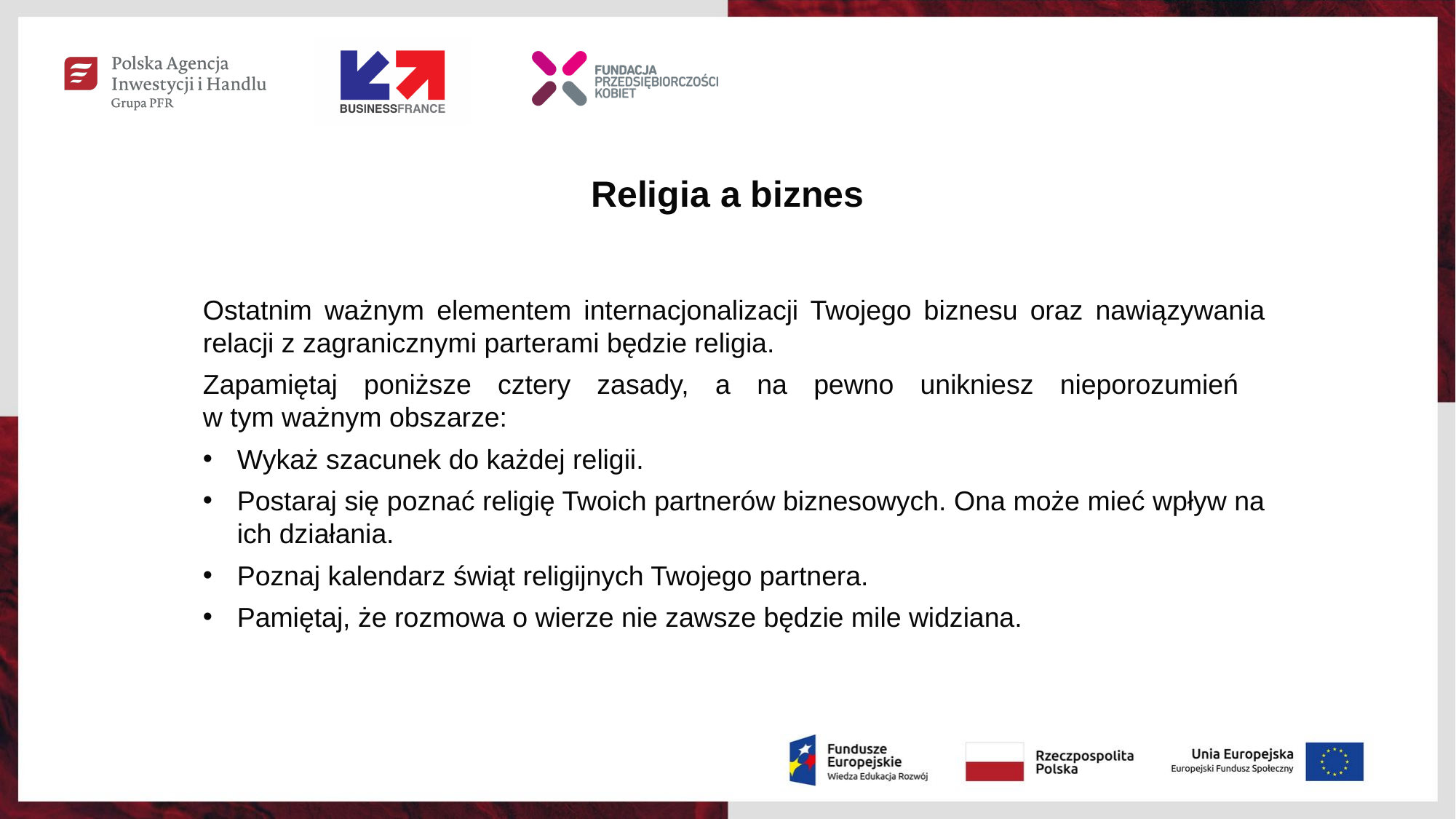

Religia a biznes
Ostatnim ważnym elementem internacjonalizacji Twojego biznesu oraz nawiązywania relacji z zagranicznymi parterami będzie religia.
Zapamiętaj poniższe cztery zasady, a na pewno unikniesz nieporozumień
w tym ważnym obszarze:
Wykaż szacunek do każdej religii.
Postaraj się poznać religię Twoich partnerów biznesowych. Ona może mieć wpływ na ich działania.
Poznaj kalendarz świąt religijnych Twojego partnera.
Pamiętaj, że rozmowa o wierze nie zawsze będzie mile widziana.